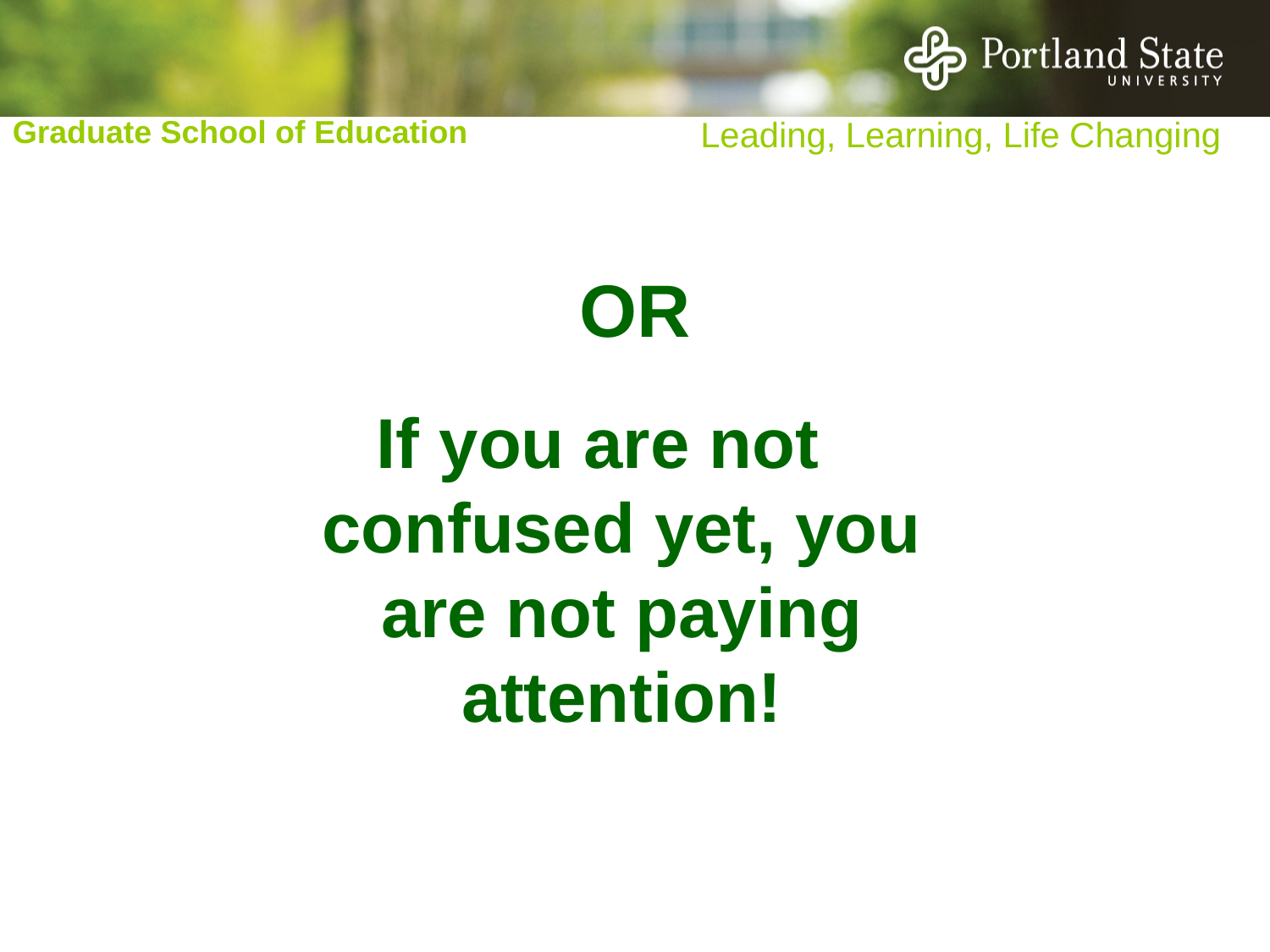

# OR
If you are not confused yet, you are not paying attention!